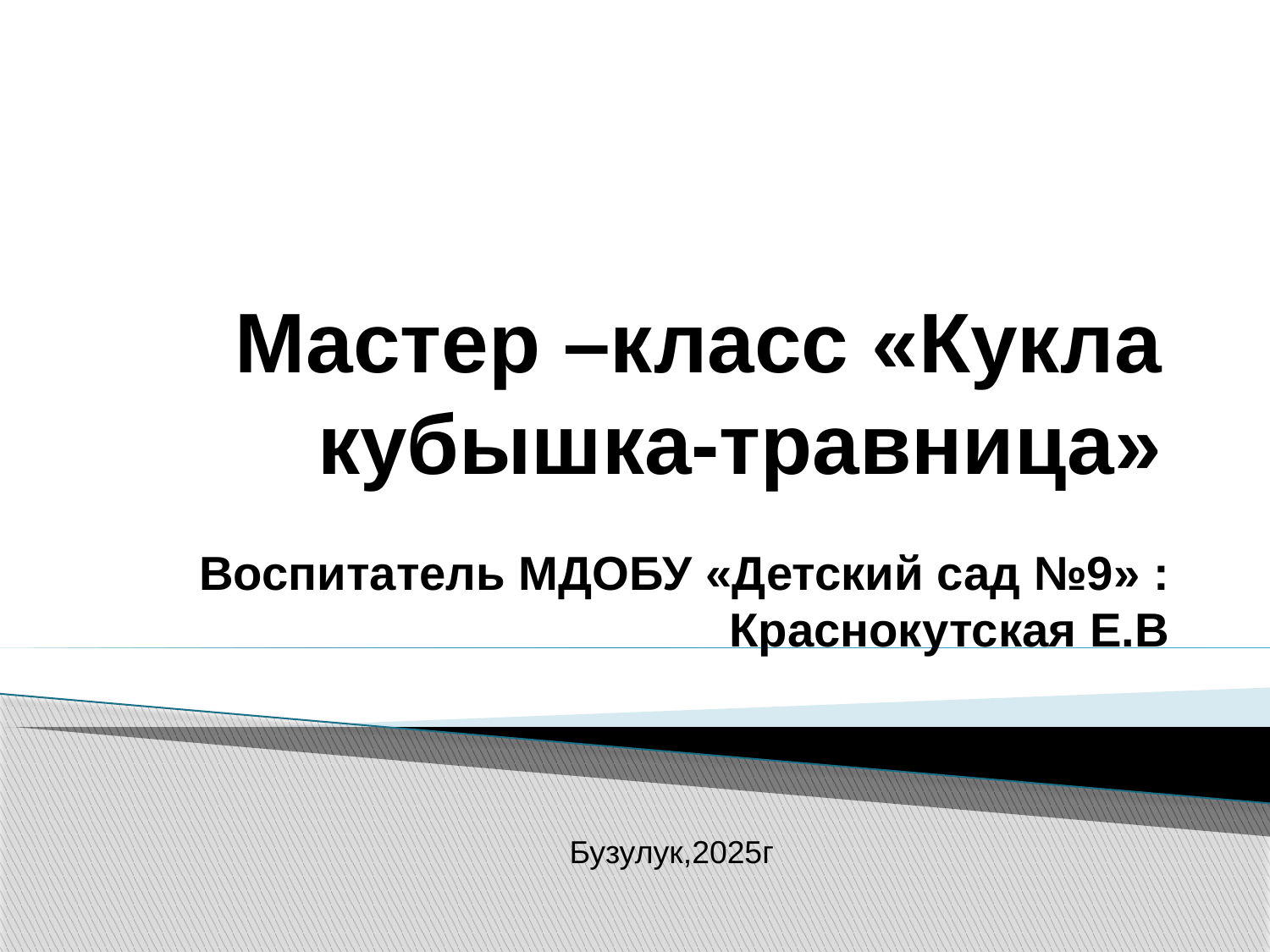

# Мастер –класс «Кукла кубышка-травница»
Воспитатель МДОБУ «Детский сад №9» : Краснокутская Е.В
Бузулук,2025г